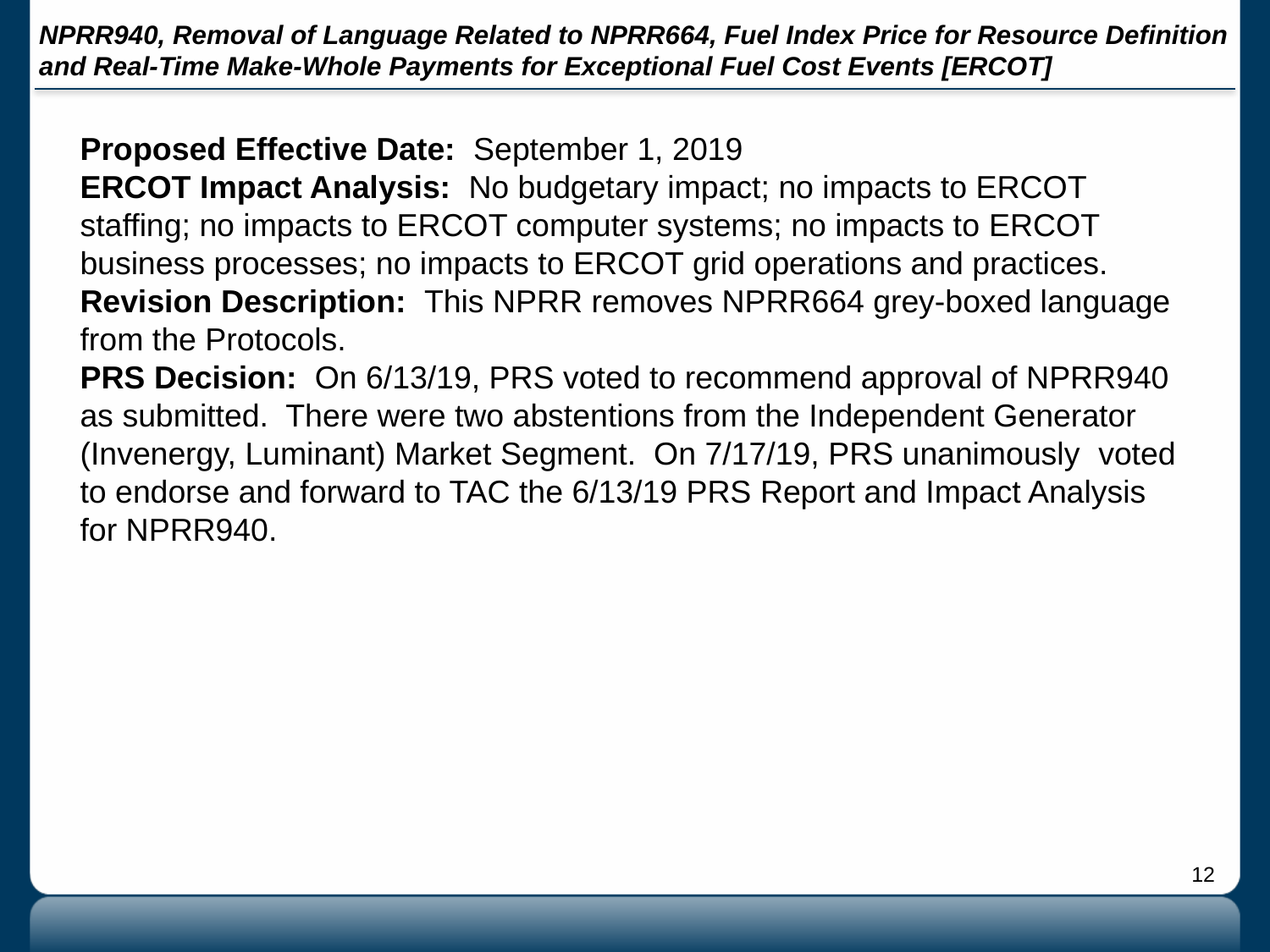

# NPRR940, Removal of Language Related to NPRR664, Fuel Index Price for Resource Definition and Real-Time Make-Whole Payments for Exceptional Fuel Cost Events [ERCOT]
Proposed Effective Date:  September 1, 2019
ERCOT Impact Analysis:  No budgetary impact; no impacts to ERCOT staffing; no impacts to ERCOT computer systems; no impacts to ERCOT business processes; no impacts to ERCOT grid operations and practices.
Revision Description:  This NPRR removes NPRR664 grey-boxed language from the Protocols.
PRS Decision:  On 6/13/19, PRS voted to recommend approval of NPRR940 as submitted.  There were two abstentions from the Independent Generator (Invenergy, Luminant) Market Segment.  On 7/17/19, PRS unanimously  voted to endorse and forward to TAC the 6/13/19 PRS Report and Impact Analysis for NPRR940.